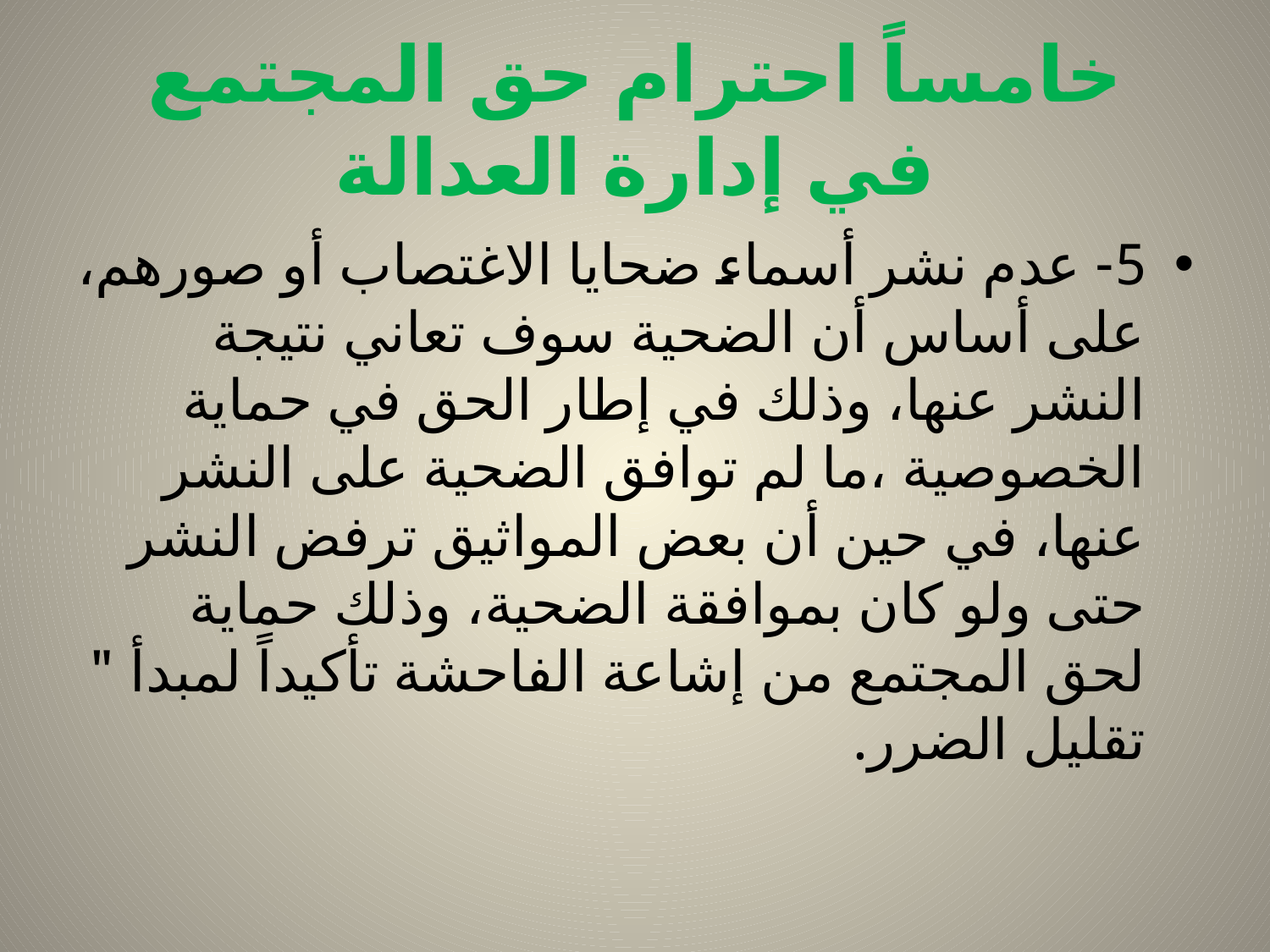

# خامساً احترام حق المجتمع في إدارة العدالة
5- عدم نشر أسماء ضحايا الاغتصاب أو صورهم، على أساس أن الضحية سوف تعاني نتيجة النشر عنها، وذلك في إطار الحق في حماية الخصوصية ،ما لم توافق الضحية على النشر عنها، في حين أن بعض المواثيق ترفض النشر حتى ولو كان بموافقة الضحية، وذلك حماية لحق المجتمع من إشاعة الفاحشة تأكيداً لمبدأ " تقليل الضرر.